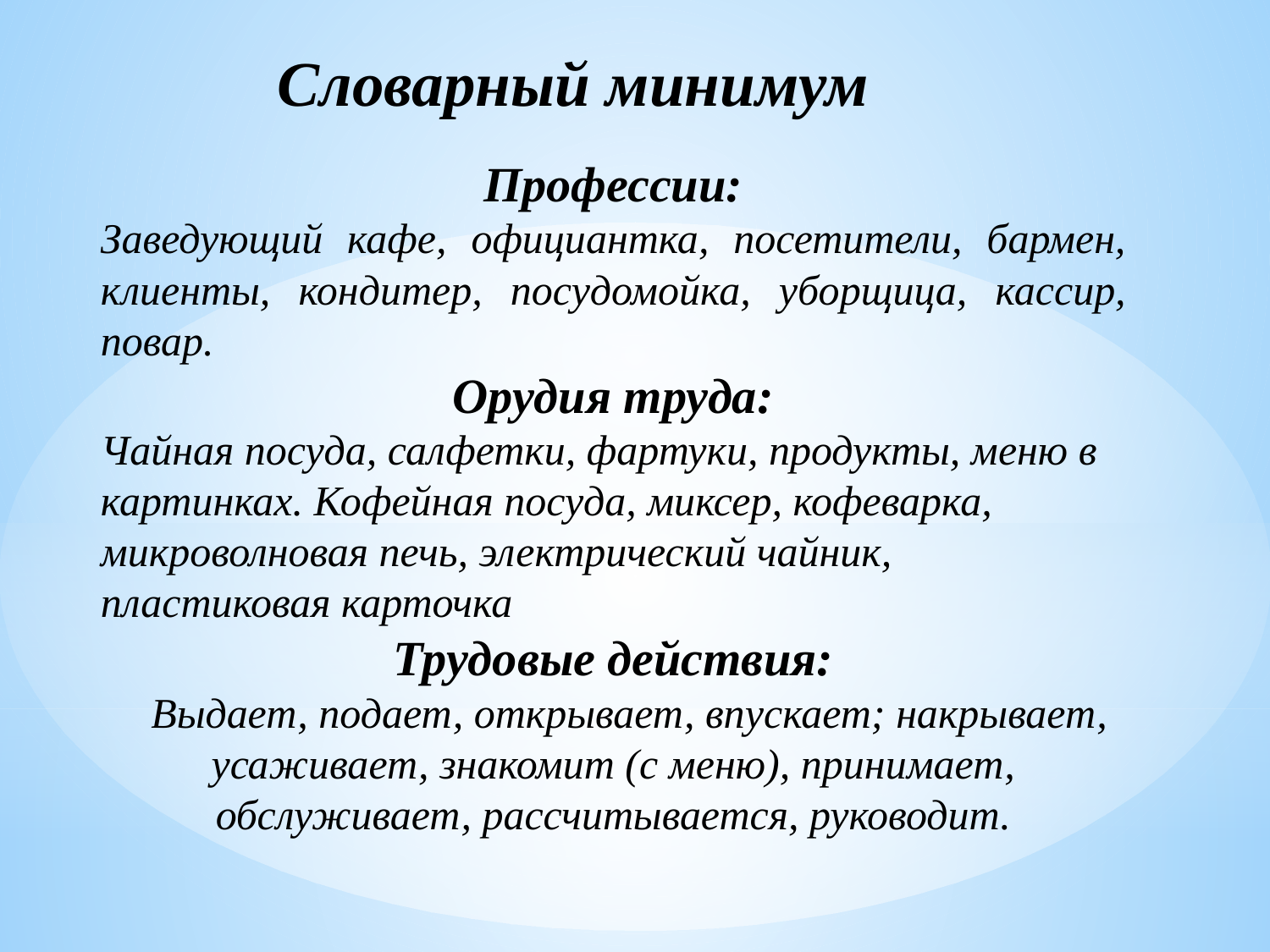

Словарный минимум
Профессии:
Заведующий кафе, официантка, посетители, бармен, клиенты, кондитер, посудомойка, уборщица, кассир, повар.
Орудия труда:
Чайная посуда, салфетки, фартуки, продукты, меню в  картинках. Кофейная посуда, миксер, кофеварка, микроволновая печь, электрический чайник, пластиковая карточка
Трудовые действия:
   Выдает, подает, открывает, впускает; накрывает, усаживает, знакомит (с меню), принимает, обслуживает, рассчитывается, руководит.